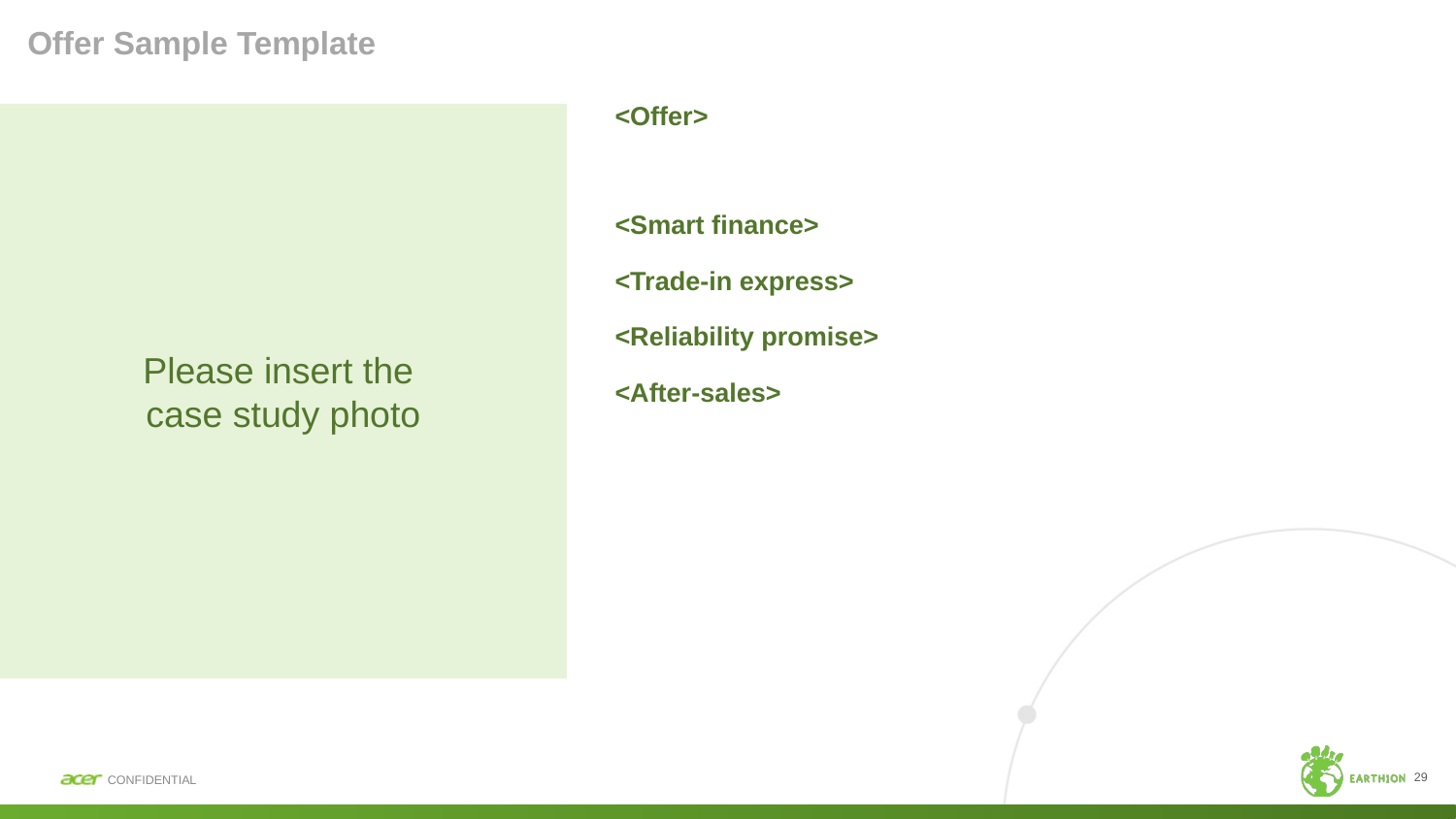

Offer Sample Template
<Offer>

<Smart finance>
<Trade-in express>
<Reliability promise>
<After-sales>
Please insert the
case study photo
29